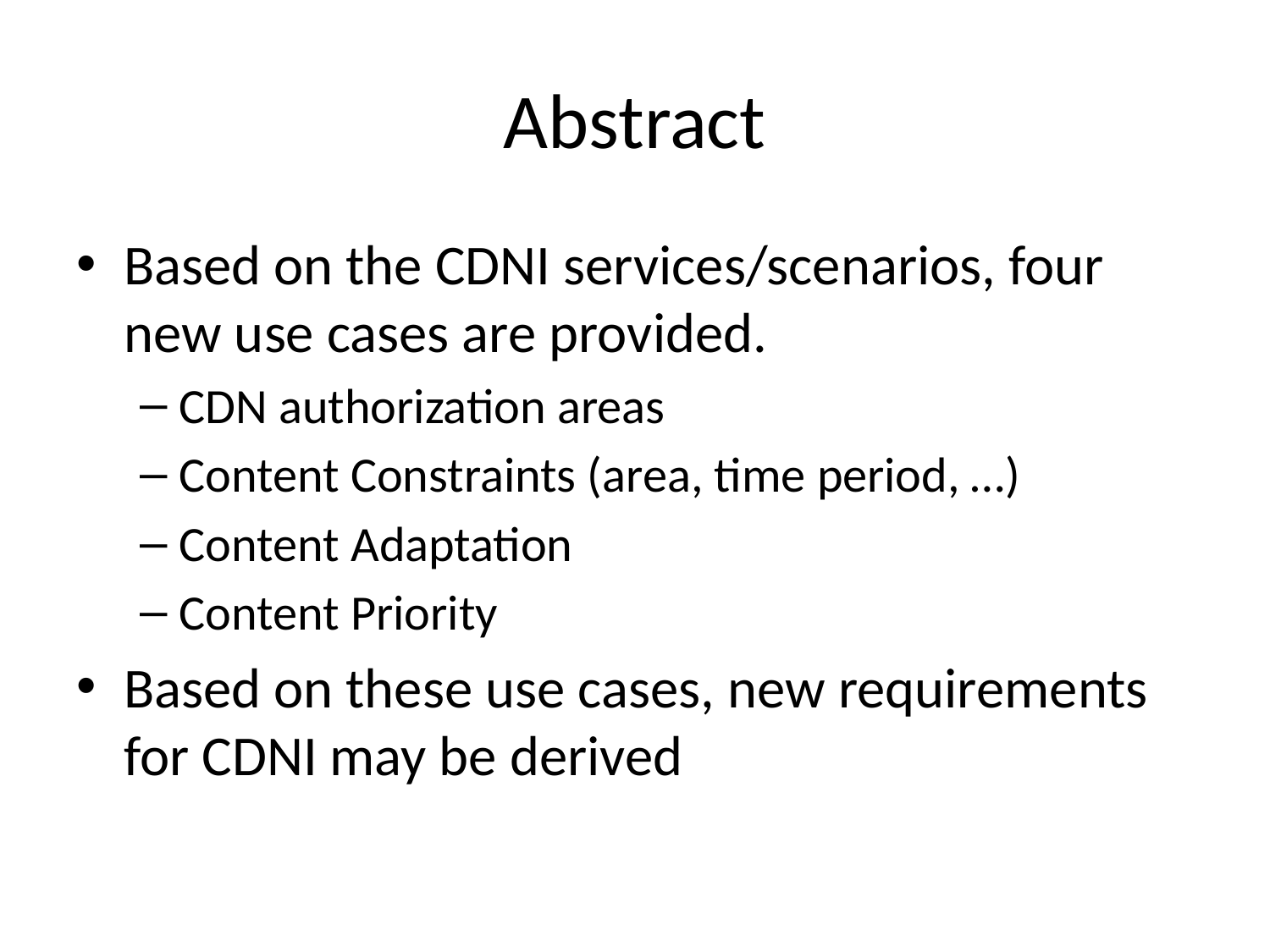

# Abstract
Based on the CDNI services/scenarios, four new use cases are provided.
CDN authorization areas
Content Constraints (area, time period, …)
Content Adaptation
Content Priority
Based on these use cases, new requirements for CDNI may be derived